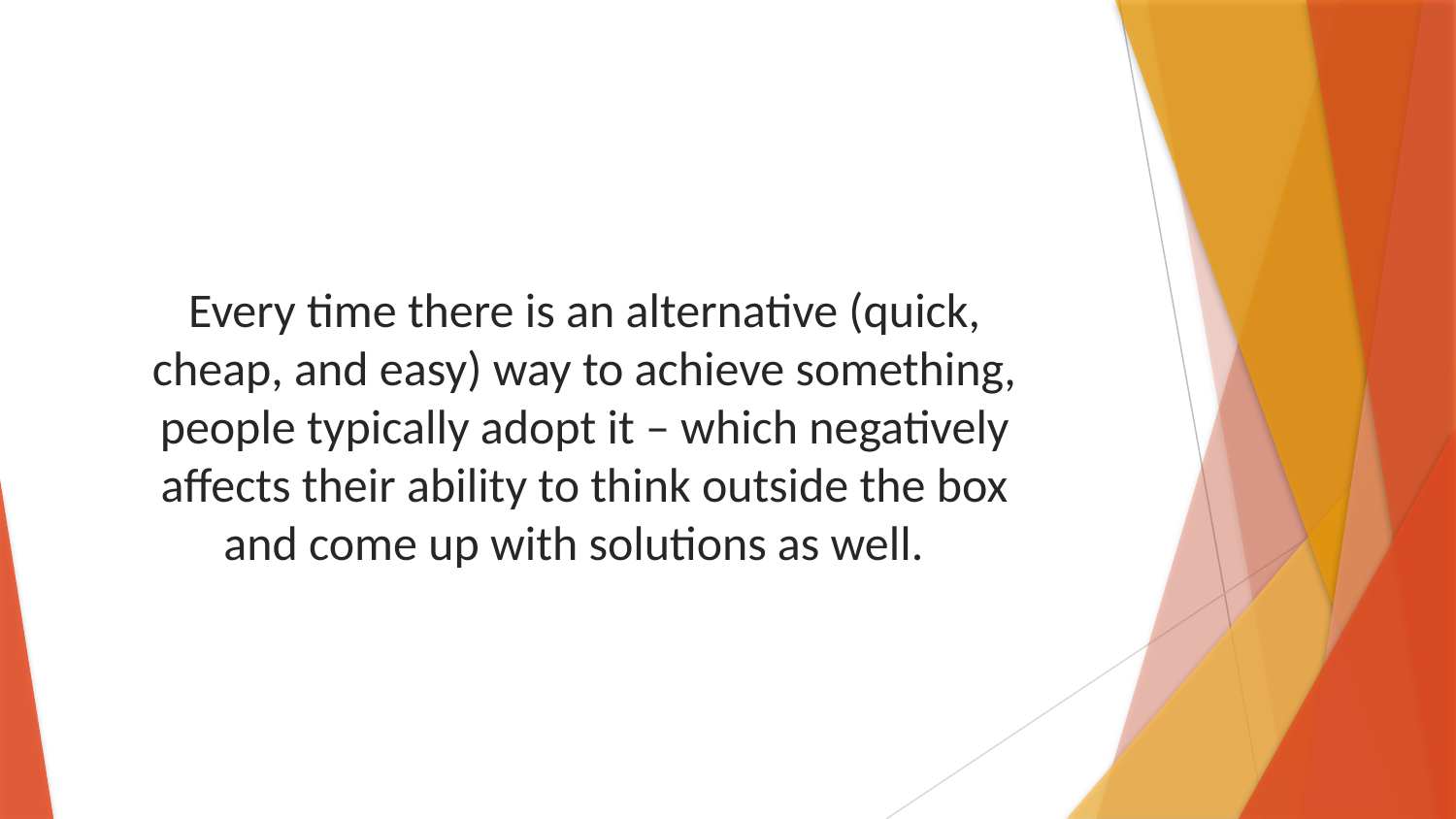

Every time there is an alternative (quick, cheap, and easy) way to achieve something, people typically adopt it – which negatively affects their ability to think outside the box and come up with solutions as well.